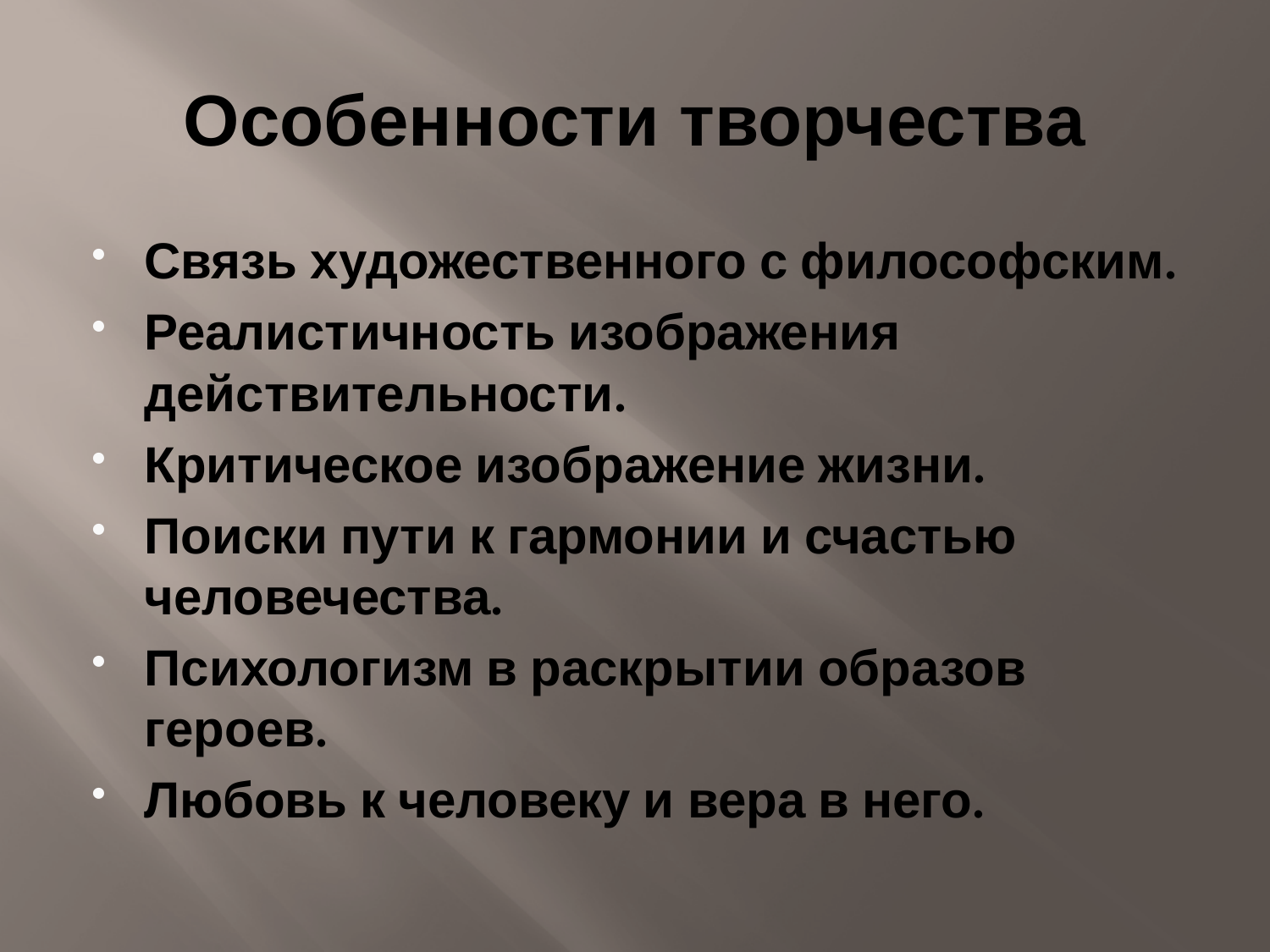

# Особенности творчества
Связь художественного с философским.
Реалистичность изображения действительности.
Критическое изображение жизни.
Поиски пути к гармонии и счастью человечества.
Психологизм в раскрытии образов героев.
Любовь к человеку и вера в него.